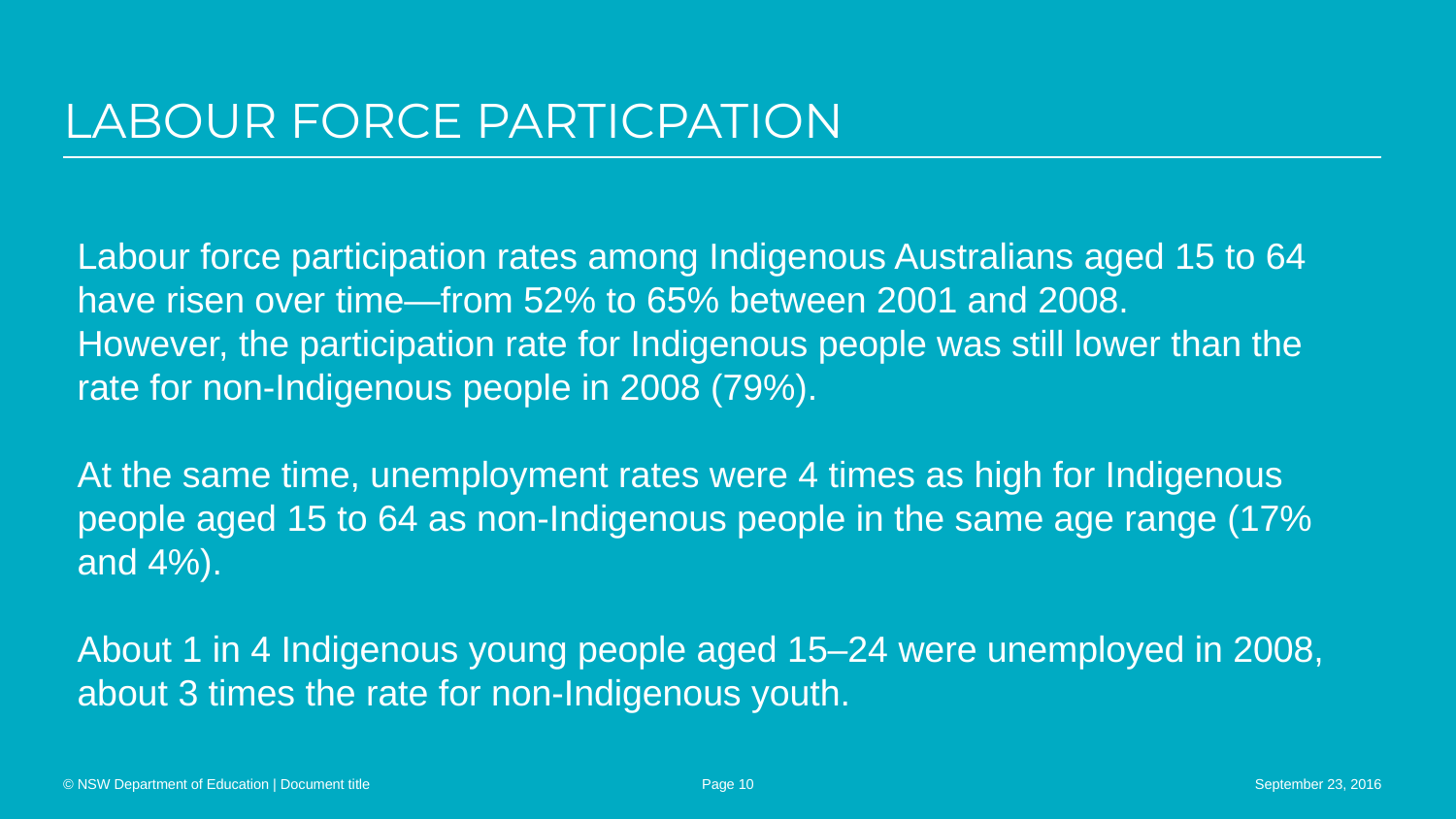

# Labour Force PArticpation
Labour force participation rates among Indigenous Australians aged 15 to 64 have risen over time—from 52% to 65% between 2001 and 2008.
However, the participation rate for Indigenous people was still lower than the rate for non-Indigenous people in 2008 (79%).

At the same time, unemployment rates were 4 times as high for Indigenous people aged 15 to 64 as non-Indigenous people in the same age range (17% and 4%).

About 1 in 4 Indigenous young people aged 15–24 were unemployed in 2008, about 3 times the rate for non-Indigenous youth.
© NSW Department of Education | Document title
Page 10
September 23, 2016